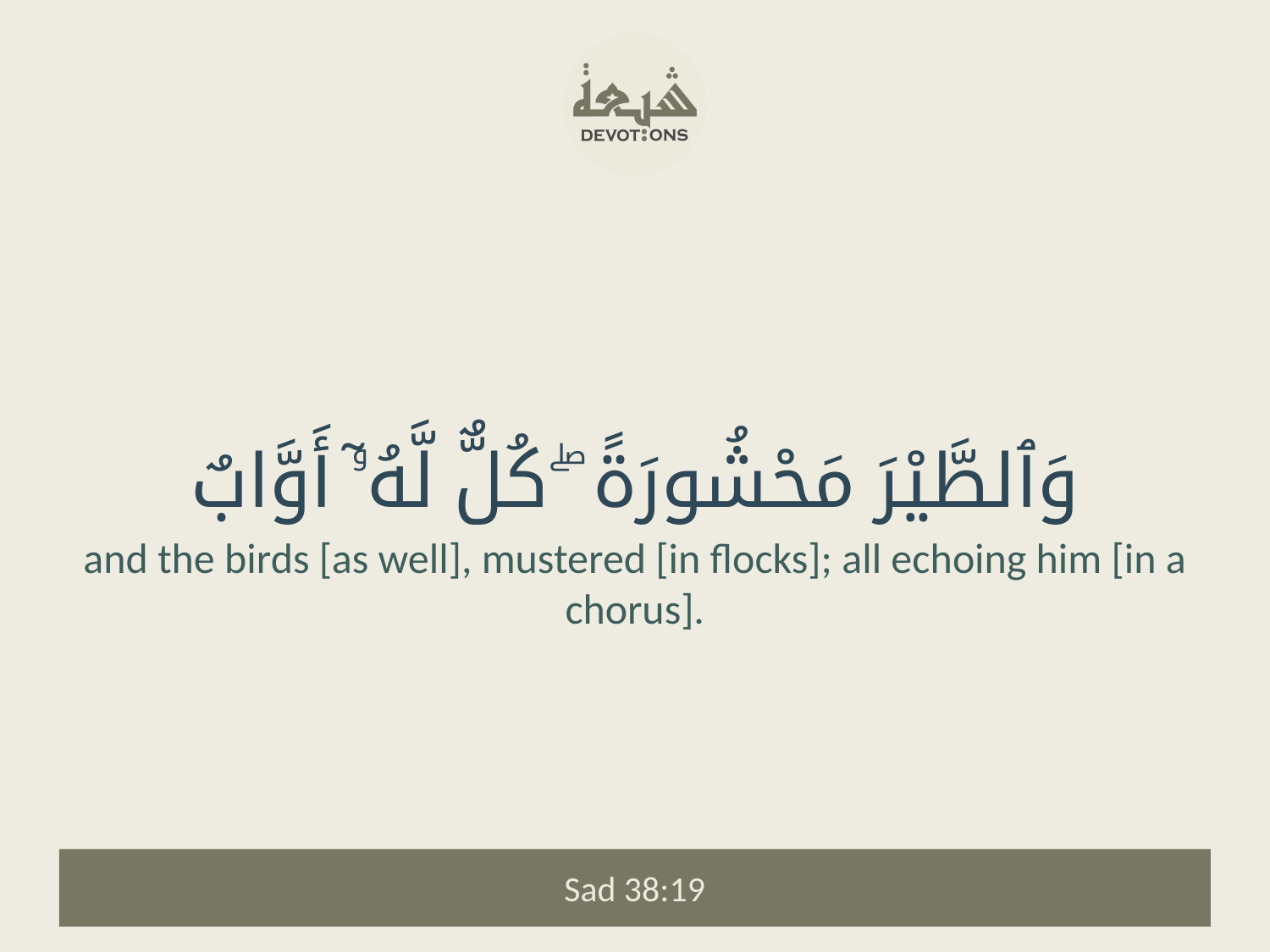

وَٱلطَّيْرَ مَحْشُورَةً ۖ كُلٌّ لَّهُۥٓ أَوَّابٌ
and the birds [as well], mustered [in flocks]; all echoing him [in a chorus].
Sad 38:19